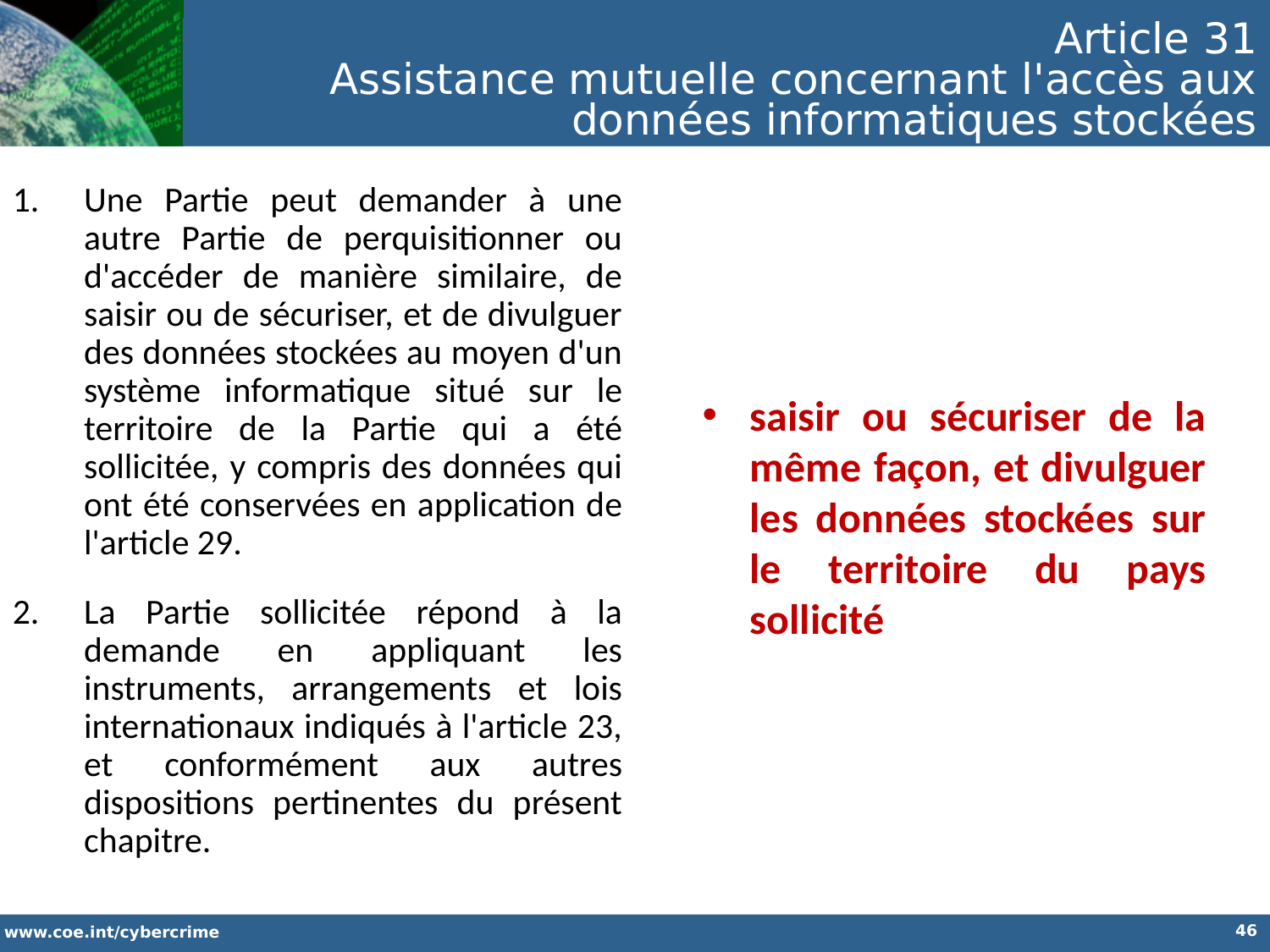

Article 31
Assistance mutuelle concernant l'accès aux données informatiques stockées
Une Partie peut demander à une autre Partie de perquisitionner ou d'accéder de manière similaire, de saisir ou de sécuriser, et de divulguer des données stockées au moyen d'un système informatique situé sur le territoire de la Partie qui a été sollicitée, y compris des données qui ont été conservées en application de l'article 29.
La Partie sollicitée répond à la demande en appliquant les instruments, arrangements et lois internationaux indiqués à l'article 23, et conformément aux autres dispositions pertinentes du présent chapitre.
saisir ou sécuriser de la même façon, et divulguer les données stockées sur le territoire du pays sollicité
46